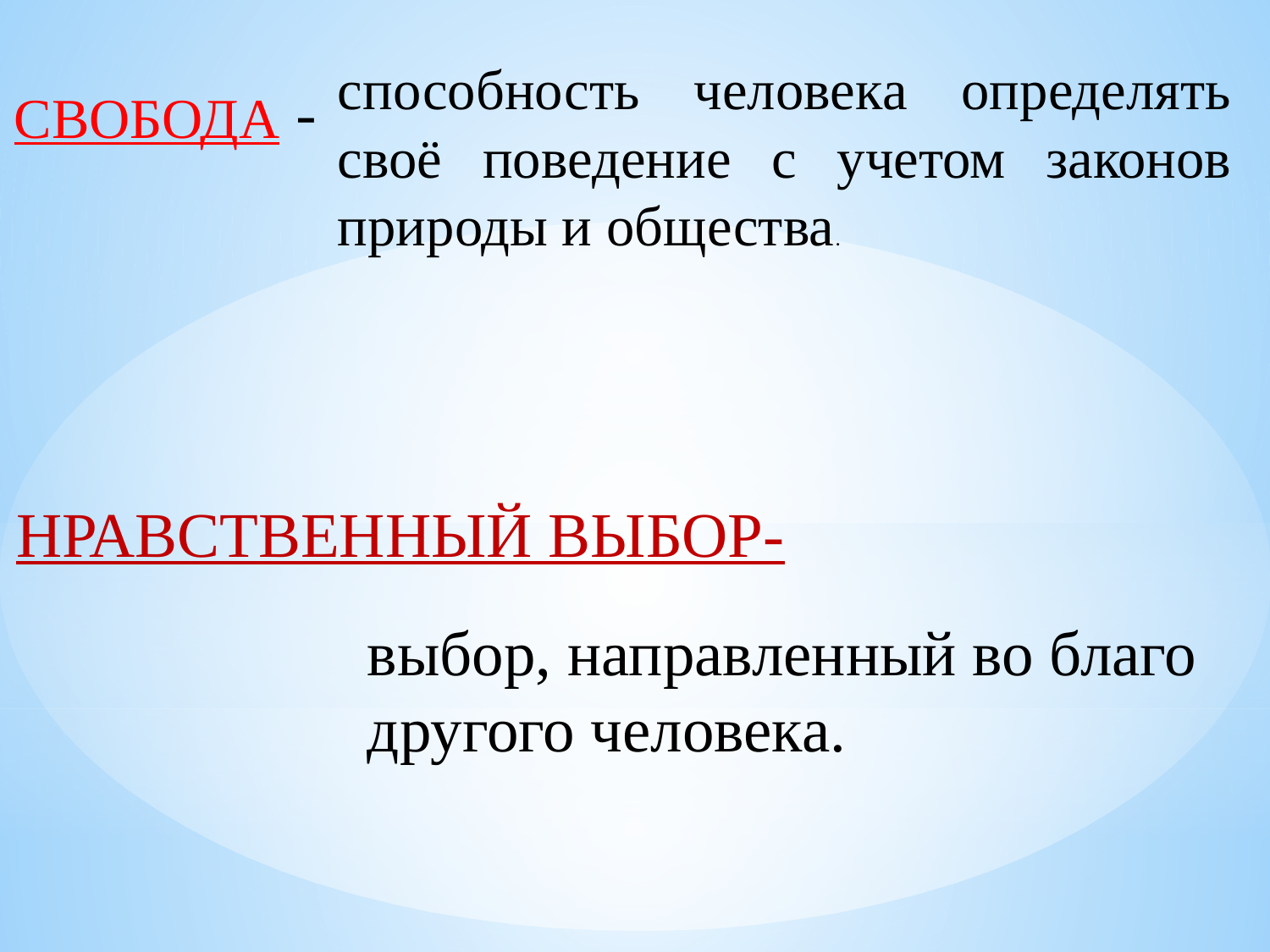

способность человека определять своё поведение с учетом законов природы и общества.
СВОБОДА -
НРАВСТВЕННЫЙ ВЫБОР-
выбор, направленный во благо другого человека.